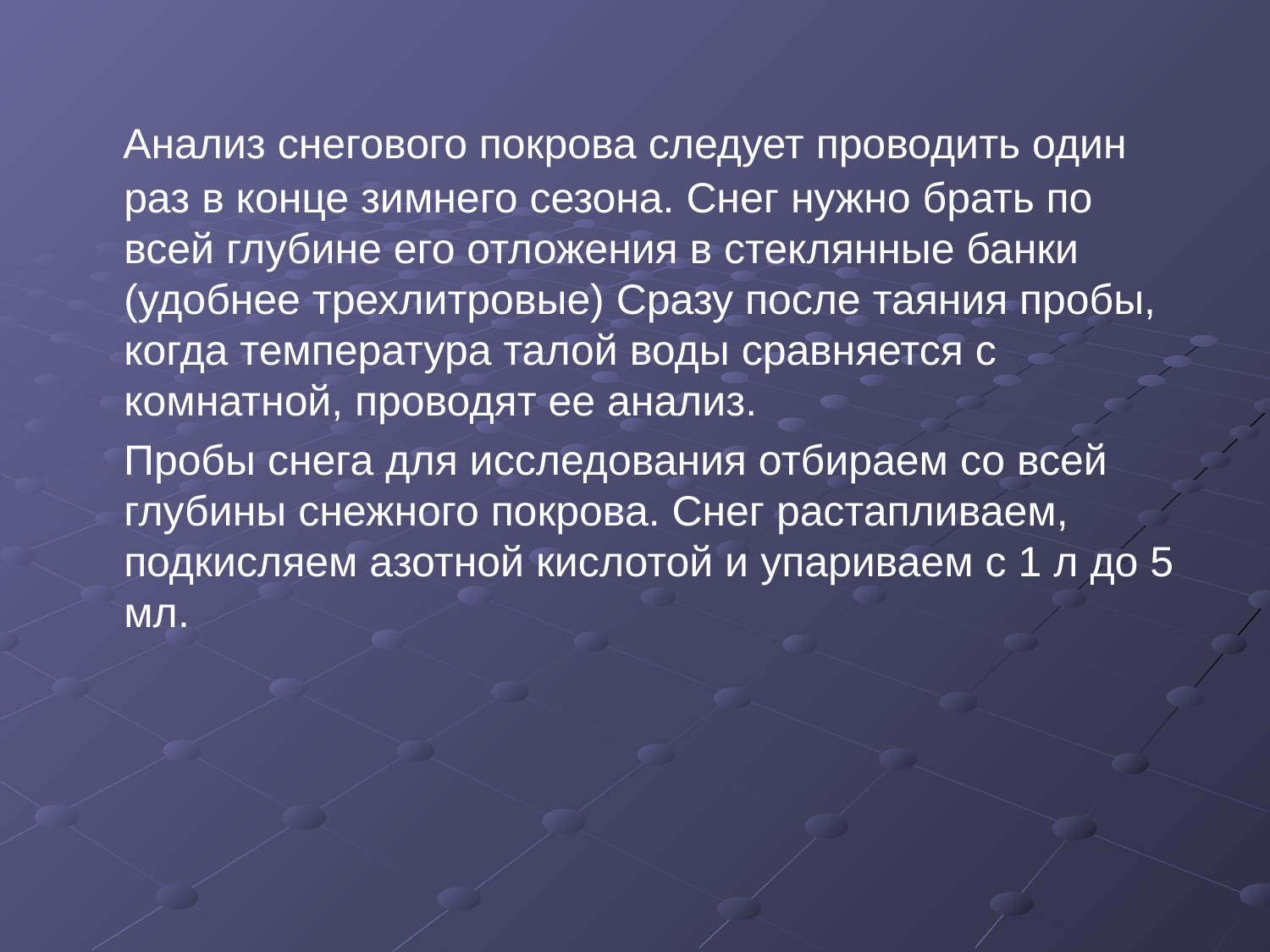

Анализ снегового покрова следует проводить один раз в конце зимнего сезона. Снег нужно брать по всей глубине его отложения в стеклянные банки (удобнее трехлитровые) Сразу после таяния пробы, когда температура талой воды сравняется с комнатной, проводят ее анализ.
    Пробы снега для исследования отбираем со всей глубины снежного покрова. Снег растапливаем, подкисляем азотной кислотой и упариваем с 1 л до 5 мл.